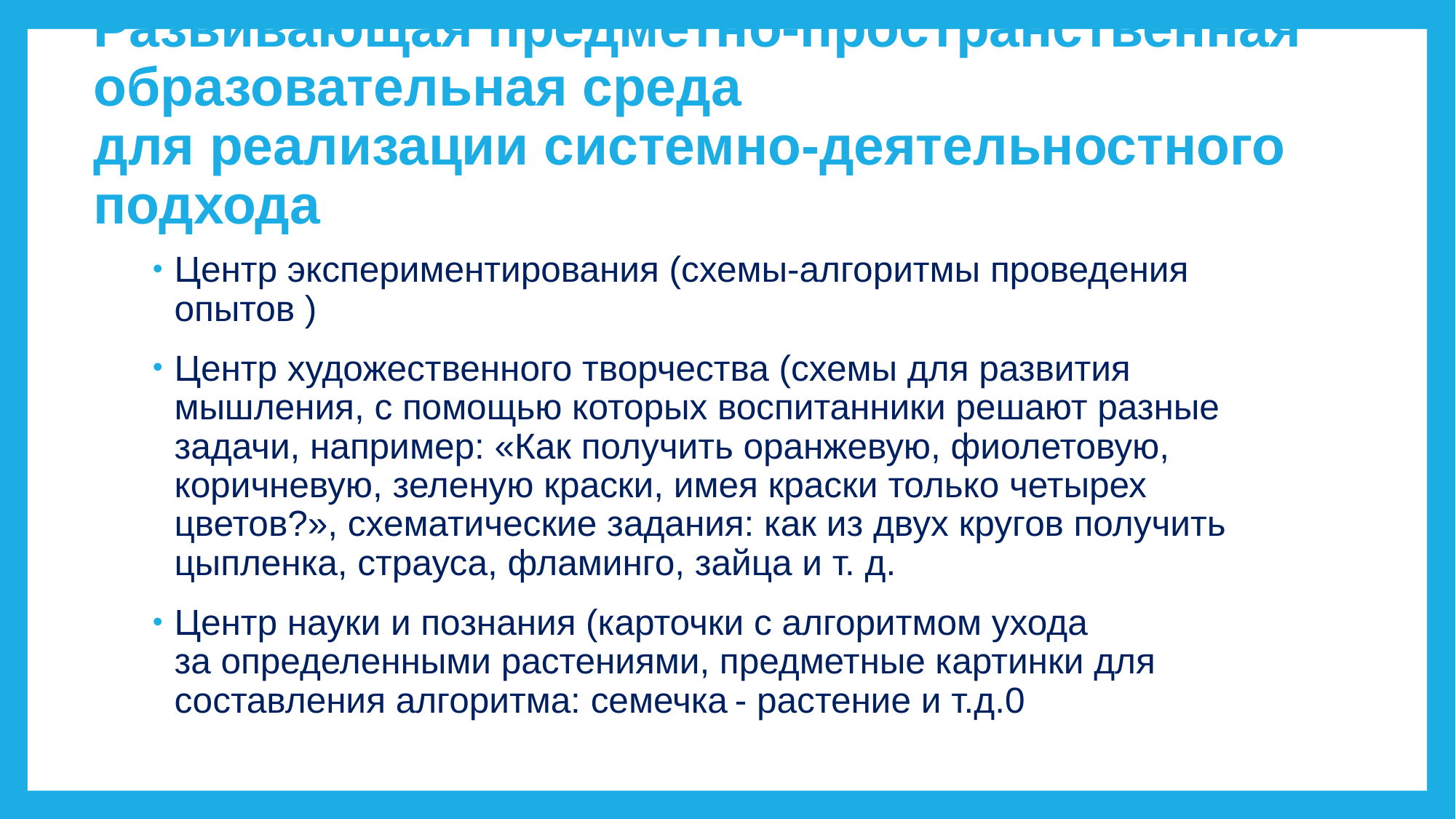

# Развивающая предметно-пространственная образовательная среда для реализации системно-деятельностного подхода
Центр экспериментирования (схемы-алгоритмы проведения опытов )
Центр художественного творчества (схемы для развития мышления, с помощью которых воспитанники решают разные задачи, например: «Как получить оранжевую, фиолетовую, коричневую, зеленую краски, имея краски только четырех цветов?», схематические задания: как из двух кругов получить цыпленка, страуса, фламинго, зайца и т. д.
Центр науки и познания (карточки с алгоритмом ухода за определенными растениями, предметные картинки для составления алгоритма: семечка - растение и т.д.0